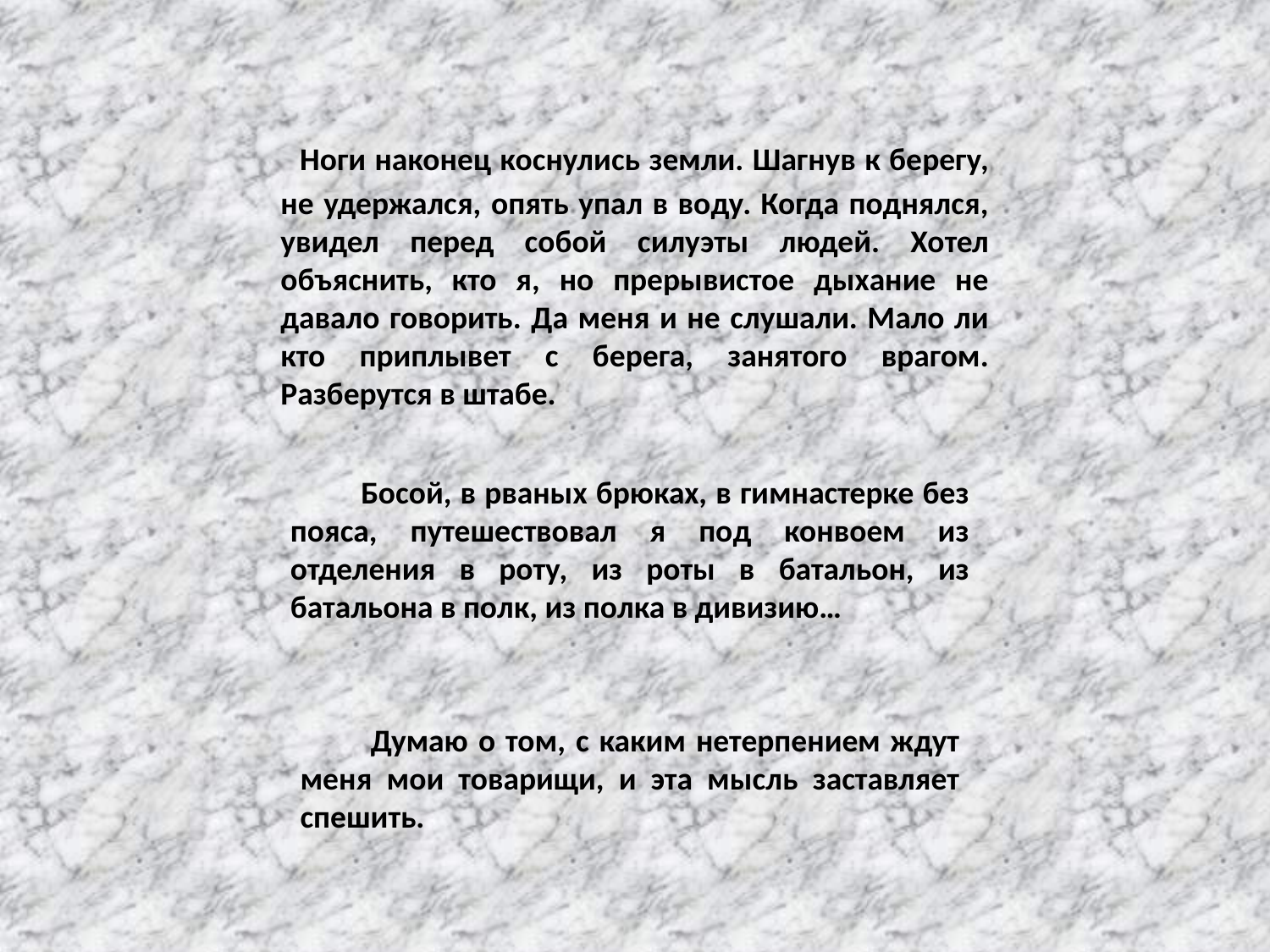

Ноги наконец коснулись земли. Шагнув к берегу, не удержался, опять упал в воду. Когда поднялся, увидел перед собой силуэты людей. Хотел объяснить, кто я, но прерывистое дыхание не давало говорить. Да меня и не слушали. Мало ли кто приплывет с берега, занятого врагом. Разберутся в штабе.
Босой, в рваных брюках, в гимнастерке без пояса, путешествовал я под конвоем из отделения в роту, из роты в батальон, из батальона в полк, из полка в дивизию…
Думаю о том, с каким нетерпением ждут меня мои товарищи, и эта мысль заставляет спешить.